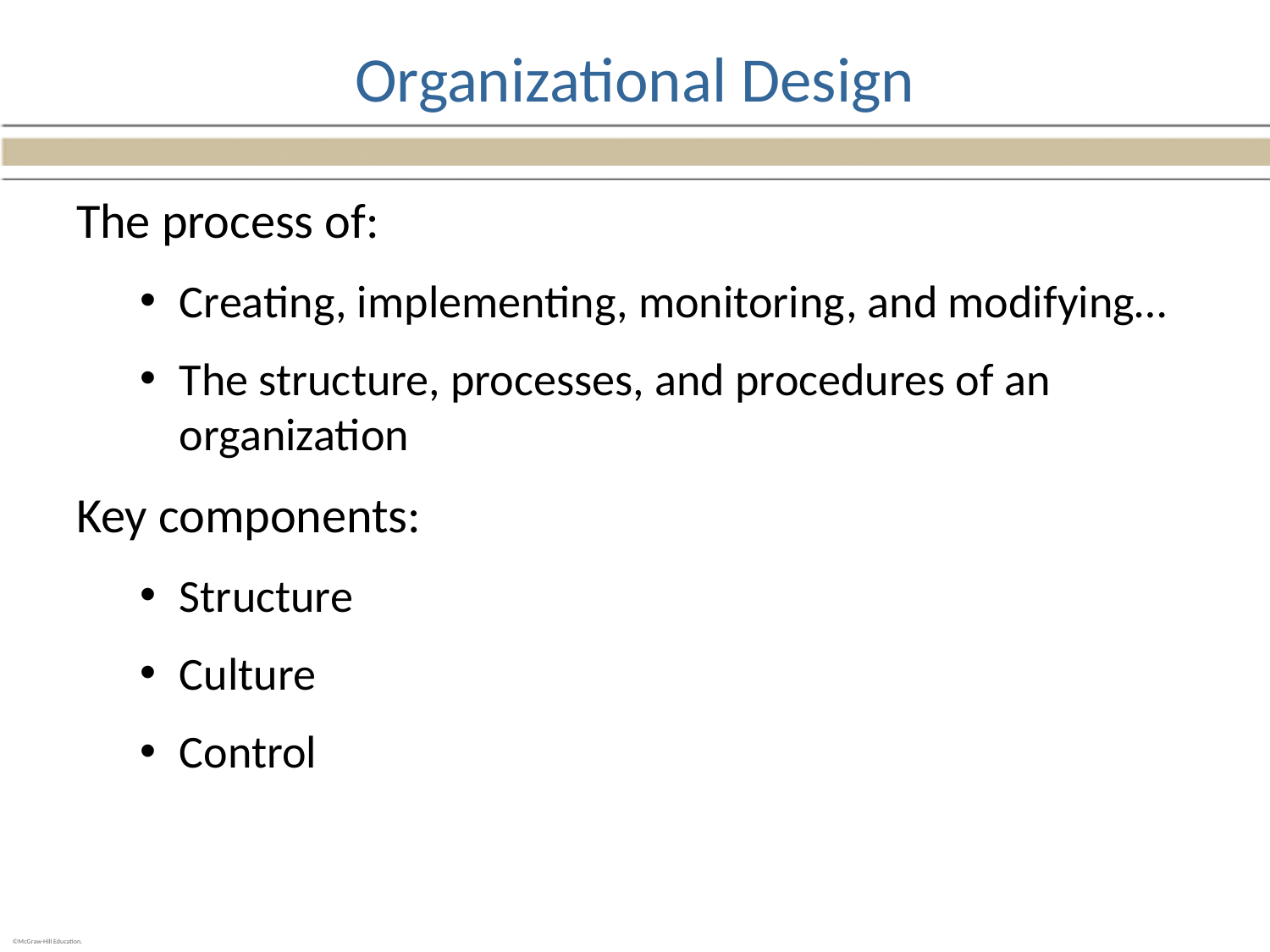

# Organizational Design
The process of:
Creating, implementing, monitoring, and modifying…
The structure, processes, and procedures of an organization
Key components:
Structure
Culture
Control